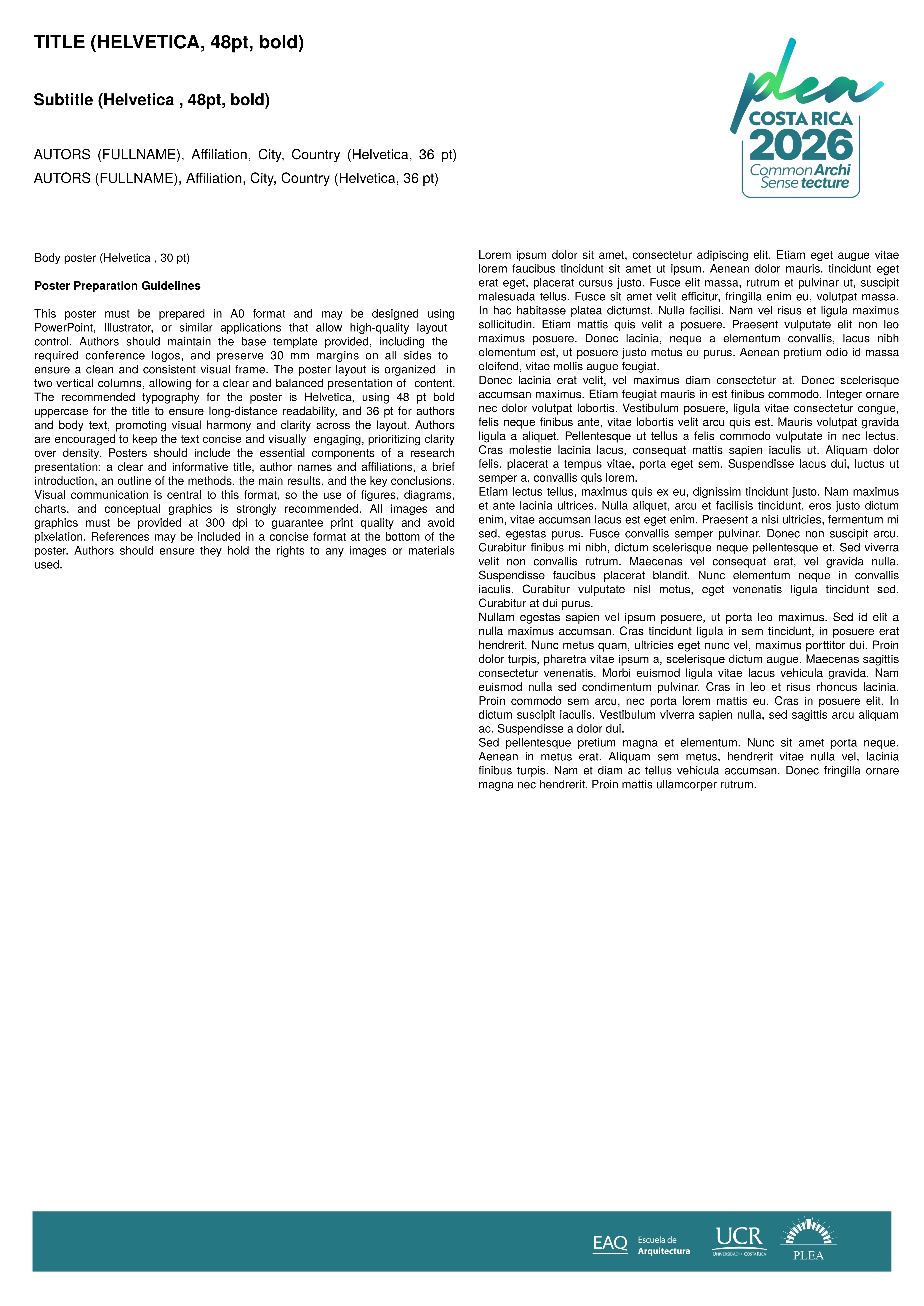

TITLE (HELVETICA, 48pt, bold)
Subtitle (Helvetica , 48pt, bold)
AUTORS (FULLNAME), Affiliation, City, Country (Helvetica, 36 pt) AUTORS (FULLNAME), Affiliation, City, Country (Helvetica, 36 pt)
Body poster (Helvetica , 30 pt)

Poster Preparation Guidelines

This poster must be prepared in A0 format and may be designed using PowerPoint, Illustrator, or similar applications that allow high-quality layout  control. Authors should maintain the base template provided, including the  required conference logos, and preserve 30 mm margins on all sides to  ensure a clean and consistent visual frame. The poster layout is organized  in two vertical columns, allowing for a clear and balanced presentation of  content. The recommended typography for the poster is Helvetica, using 48 pt bold uppercase for the title to ensure long-distance readability, and 36 pt for authors and body text, promoting visual harmony and clarity across the layout. Authors are encouraged to keep the text concise and visually  engaging, prioritizing clarity over density. Posters should include the essential components of a research presentation: a clear and informative title, author names and affiliations, a brief introduction, an outline of the methods, the main results, and the key conclusions. Visual communication is central to this format, so the use of figures, diagrams, charts, and conceptual graphics is strongly recommended. All images and graphics must be provided at 300 dpi to guarantee print quality and avoid pixelation. References may be included in a concise format at the bottom of the poster. Authors should ensure they hold the rights to any images or materials used.
Lorem ipsum dolor sit amet, consectetur adipiscing elit. Etiam eget augue vitae lorem faucibus tincidunt sit amet ut ipsum. Aenean dolor mauris, tincidunt eget erat eget, placerat cursus justo. Fusce elit massa, rutrum et pulvinar ut, suscipit malesuada tellus. Fusce sit amet velit efficitur, fringilla enim eu, volutpat massa. In hac habitasse platea dictumst. Nulla facilisi. Nam vel risus et ligula maximus sollicitudin. Etiam mattis quis velit a posuere. Praesent vulputate elit non leo maximus posuere. Donec lacinia, neque a elementum convallis, lacus nibh elementum est, ut posuere justo metus eu purus. Aenean pretium odio id massa eleifend, vitae mollis augue feugiat.
Donec lacinia erat velit, vel maximus diam consectetur at. Donec scelerisque accumsan maximus. Etiam feugiat mauris in est finibus commodo. Integer ornare nec dolor volutpat lobortis. Vestibulum posuere, ligula vitae consectetur congue, felis neque finibus ante, vitae lobortis velit arcu quis est. Mauris volutpat gravida ligula a aliquet. Pellentesque ut tellus a felis commodo vulputate in nec lectus. Cras molestie lacinia lacus, consequat mattis sapien iaculis ut. Aliquam dolor felis, placerat a tempus vitae, porta eget sem. Suspendisse lacus dui, luctus ut semper a, convallis quis lorem.
Etiam lectus tellus, maximus quis ex eu, dignissim tincidunt justo. Nam maximus et ante lacinia ultrices. Nulla aliquet, arcu et facilisis tincidunt, eros justo dictum enim, vitae accumsan lacus est eget enim. Praesent a nisi ultricies, fermentum mi sed, egestas purus. Fusce convallis semper pulvinar. Donec non suscipit arcu. Curabitur finibus mi nibh, dictum scelerisque neque pellentesque et. Sed viverra velit non convallis rutrum. Maecenas vel consequat erat, vel gravida nulla. Suspendisse faucibus placerat blandit. Nunc elementum neque in convallis iaculis. Curabitur vulputate nisl metus, eget venenatis ligula tincidunt sed. Curabitur at dui purus.
Nullam egestas sapien vel ipsum posuere, ut porta leo maximus. Sed id elit a nulla maximus accumsan. Cras tincidunt ligula in sem tincidunt, in posuere erat hendrerit. Nunc metus quam, ultricies eget nunc vel, maximus porttitor dui. Proin dolor turpis, pharetra vitae ipsum a, scelerisque dictum augue. Maecenas sagittis consectetur venenatis. Morbi euismod ligula vitae lacus vehicula gravida. Nam euismod nulla sed condimentum pulvinar. Cras in leo et risus rhoncus lacinia. Proin commodo sem arcu, nec porta lorem mattis eu. Cras in posuere elit. In dictum suscipit iaculis. Vestibulum viverra sapien nulla, sed sagittis arcu aliquam ac. Suspendisse a dolor dui.
Sed pellentesque pretium magna et elementum. Nunc sit amet porta neque. Aenean in metus erat. Aliquam sem metus, hendrerit vitae nulla vel, lacinia finibus turpis. Nam et diam ac tellus vehicula accumsan. Donec fringilla ornare magna nec hendrerit. Proin mattis ullamcorper rutrum.